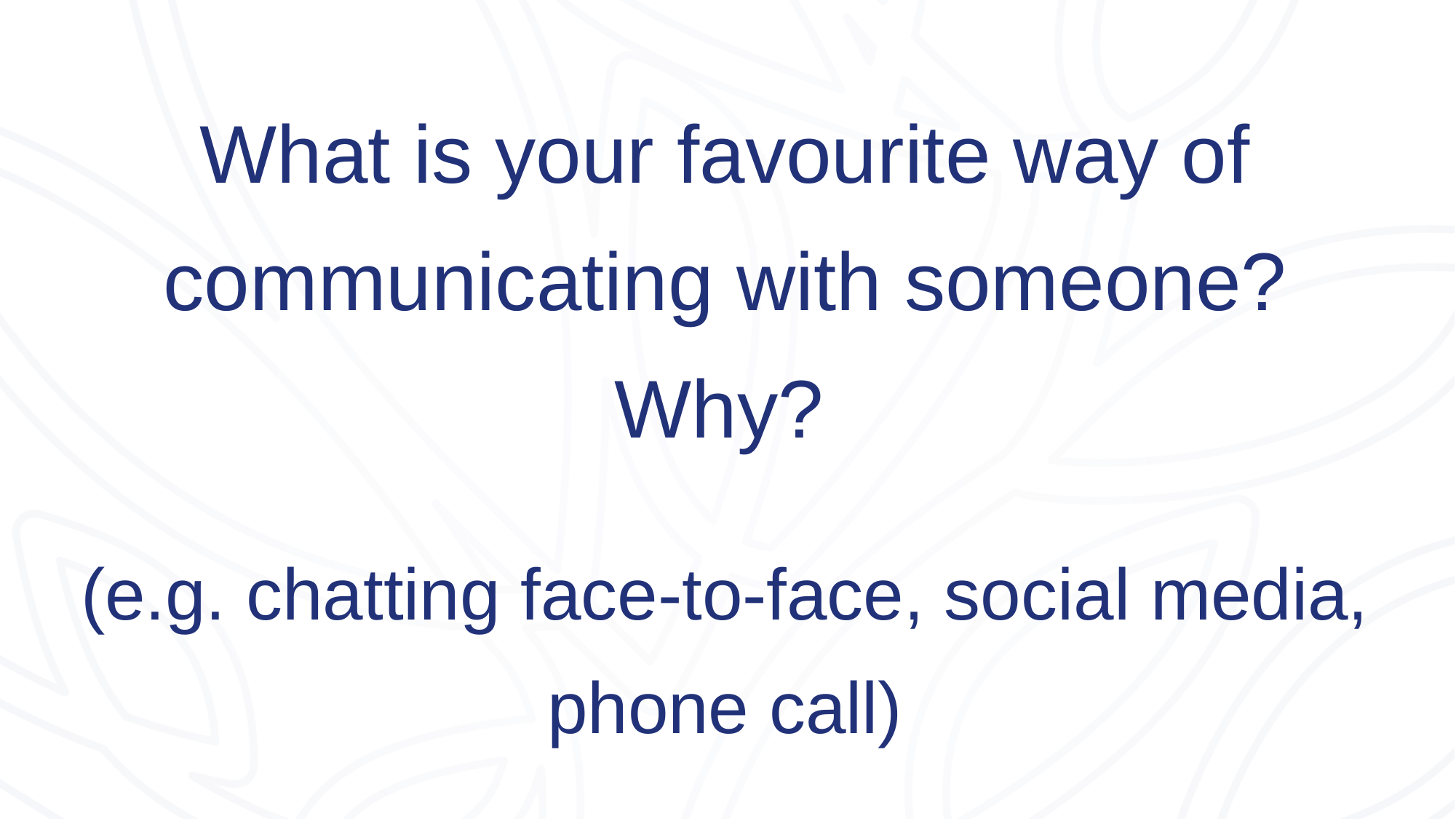

# What is your favourite way of communicating with someone? Why? (e.g. chatting face-to-face, social media, phone call)